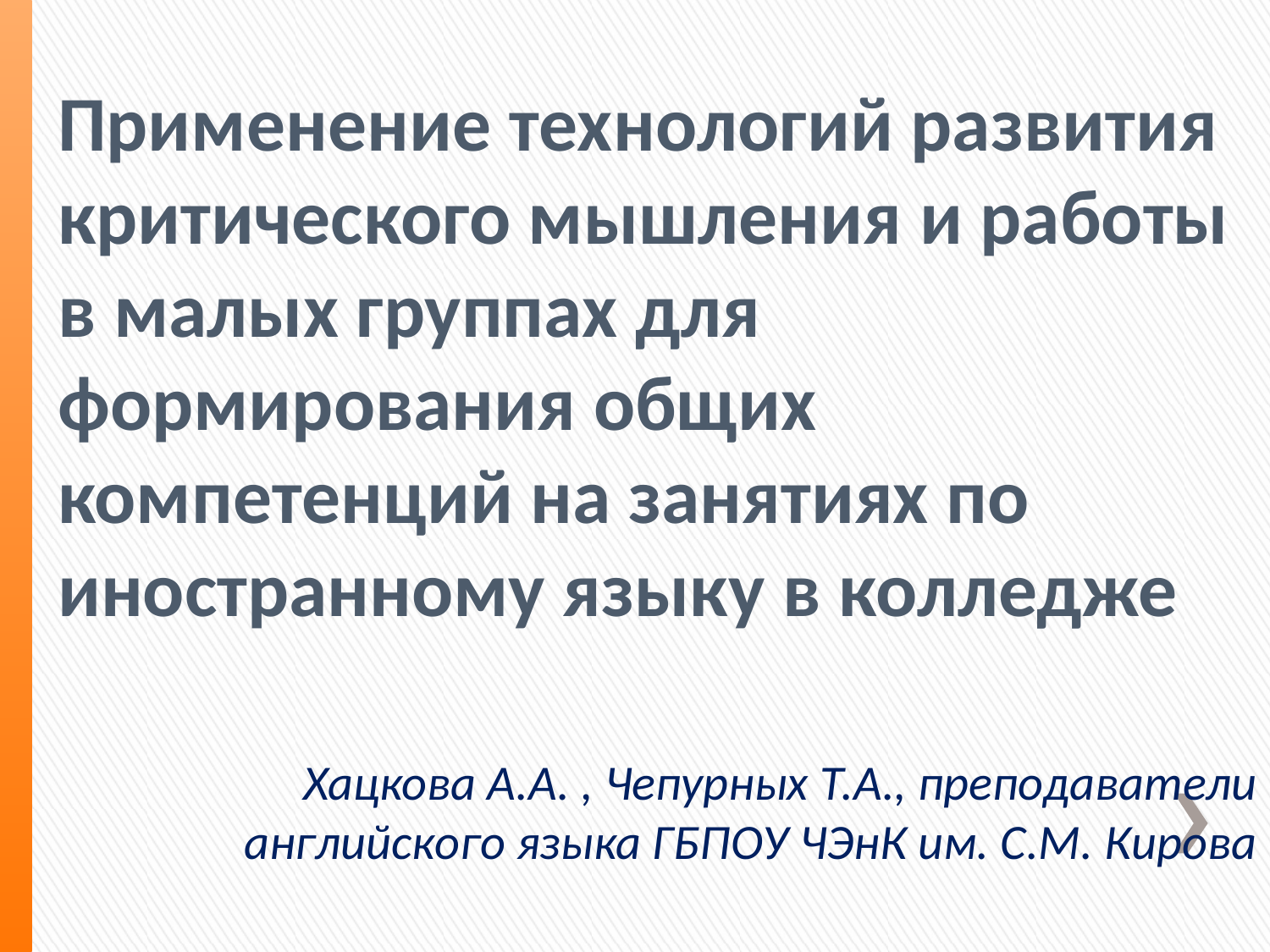

Применение технологий развития критического мышления и работы в малых группах для формирования общих компетенций на занятиях по иностранному языку в колледже

Хацкова А.А. , Чепурных Т.А., преподаватели английского языка ГБПОУ ЧЭнК им. С.М. Кирова